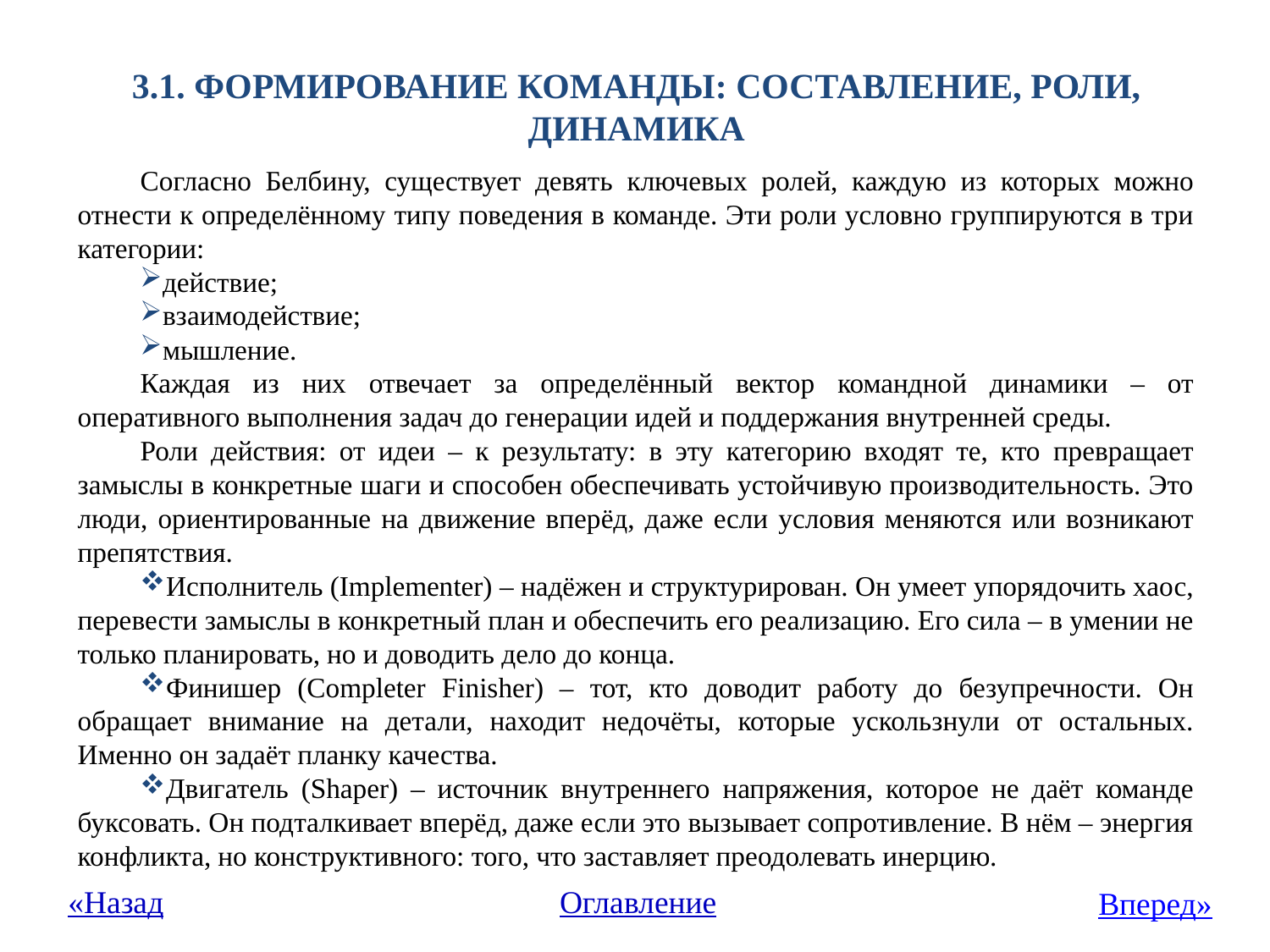

# 3.1. Формирование команды: составление, роли, динамика
Согласно Белбину, существует девять ключевых ролей, каждую из которых можно отнести к определённому типу поведения в команде. Эти роли условно группируются в три категории:
действие;
взаимодействие;
мышление.
Каждая из них отвечает за определённый вектор командной динамики – от оперативного выполнения задач до генерации идей и поддержания внутренней среды.
Роли действия: от идеи – к результату: в эту категорию входят те, кто превращает замыслы в конкретные шаги и способен обеспечивать устойчивую производительность. Это люди, ориентированные на движение вперёд, даже если условия меняются или возникают препятствия.
Исполнитель (Implementer) – надёжен и структурирован. Он умеет упорядочить хаос, перевести замыслы в конкретный план и обеспечить его реализацию. Его сила – в умении не только планировать, но и доводить дело до конца.
Финишер (Completer Finisher) – тот, кто доводит работу до безупречности. Он обращает внимание на детали, находит недочёты, которые ускользнули от остальных. Именно он задаёт планку качества.
Двигатель (Shaper) – источник внутреннего напряжения, которое не даёт команде буксовать. Он подталкивает вперёд, даже если это вызывает сопротивление. В нём – энергия конфликта, но конструктивного: того, что заставляет преодолевать инерцию.

«Назад
Оглавление
Вперед»